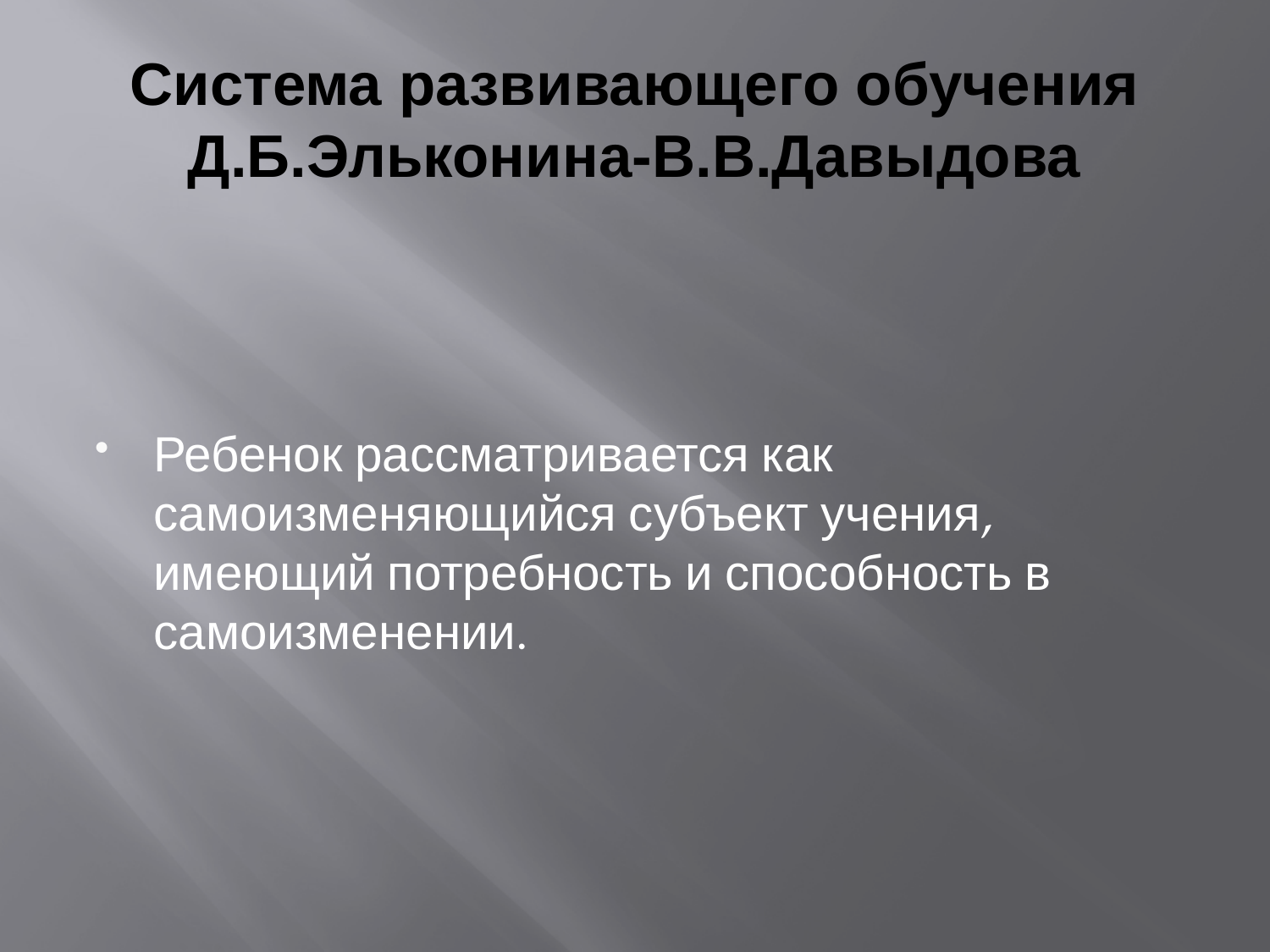

# Система развивающего обучения Д.Б.Эльконина-В.В.Давыдова
Ребенок рассматривается как самоизменяющийся субъект учения, имеющий потребность и способность в самоизменении.